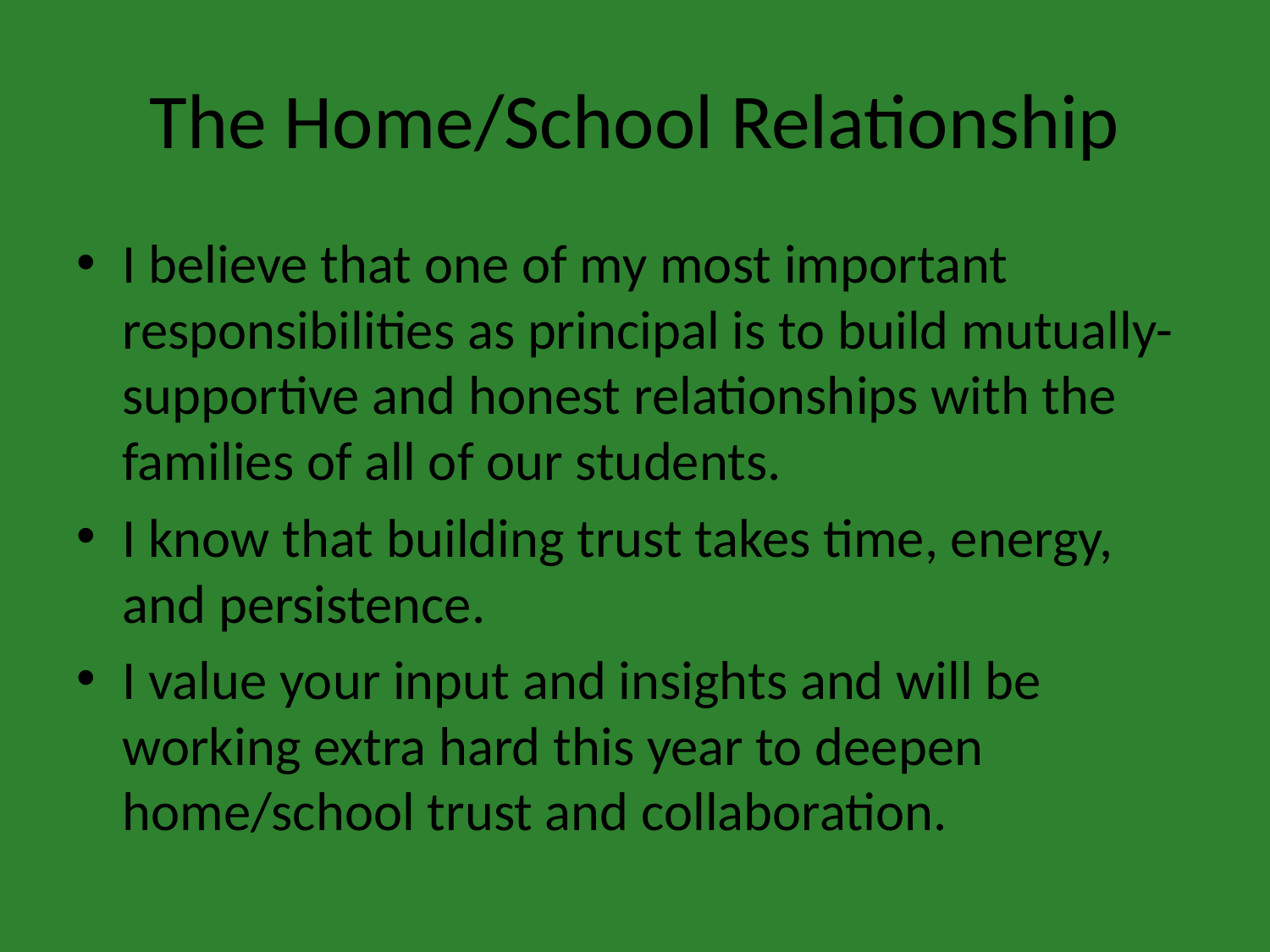

# The Home/School Relationship
I believe that one of my most important responsibilities as principal is to build mutually-supportive and honest relationships with the families of all of our students.
I know that building trust takes time, energy, and persistence.
I value your input and insights and will be working extra hard this year to deepen home/school trust and collaboration.